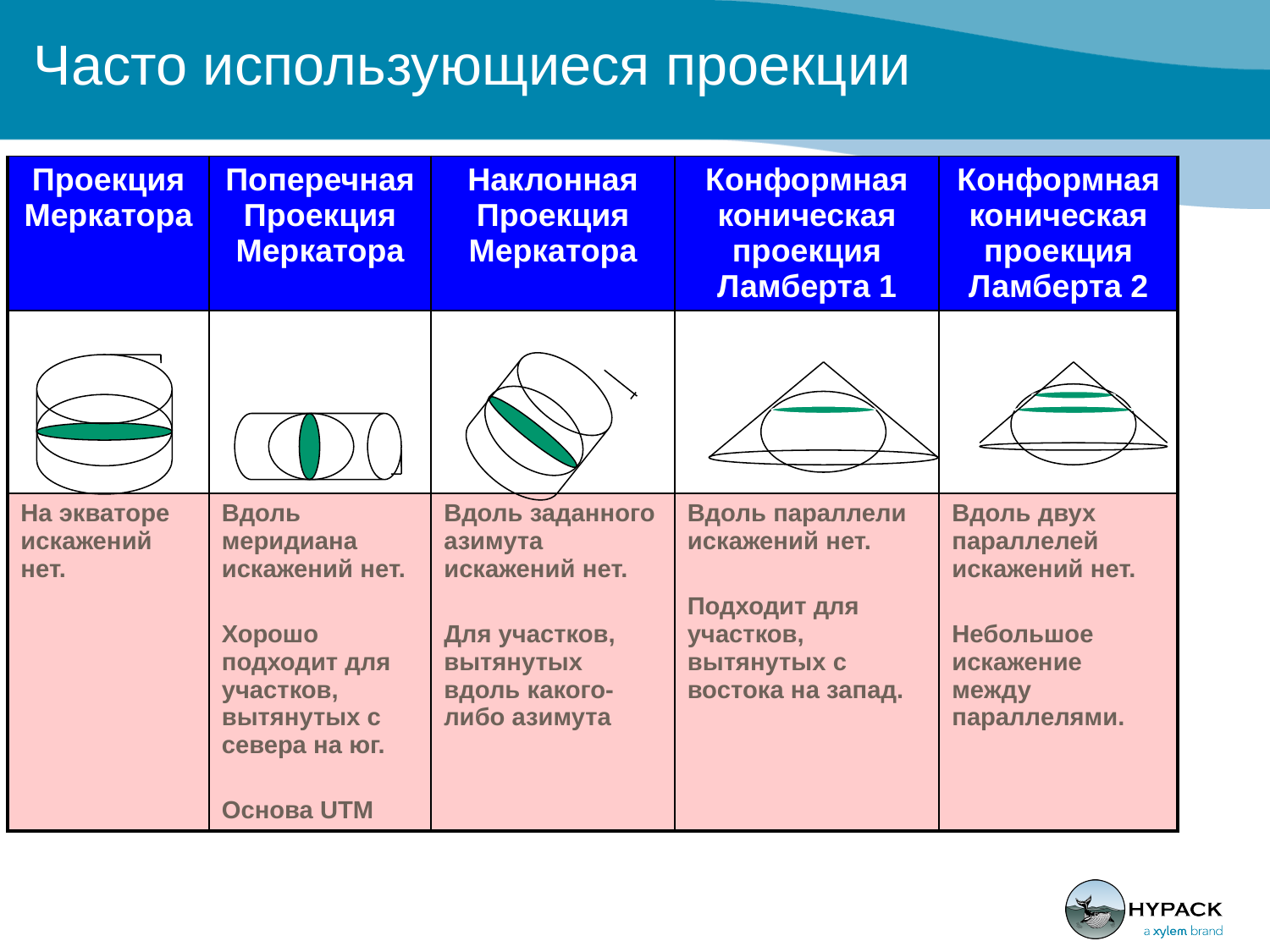

Часто использующиеся проекции
| Проекция Меркатора | Поперечная Проекция Меркатора | Наклонная Проекция Меркатора | Конформная коническая проекция Ламберта 1 | Конформная коническая проекция Ламберта 2 |
| --- | --- | --- | --- | --- |
|  |  |  |  |  |
| На экваторе искажений нет. | Вдоль меридиана искажений нет. Хорошо подходит для участков, вытянутых с севера на юг. Основа UTM | Вдоль заданного азимута искажений нет. Для участков, вытянутых вдоль какого-либо азимута | Вдоль параллели искажений нет. Подходит для участков, вытянутых с востока на запад. | Вдоль двух параллелей искажений нет. Небольшое искажение между параллелями. |